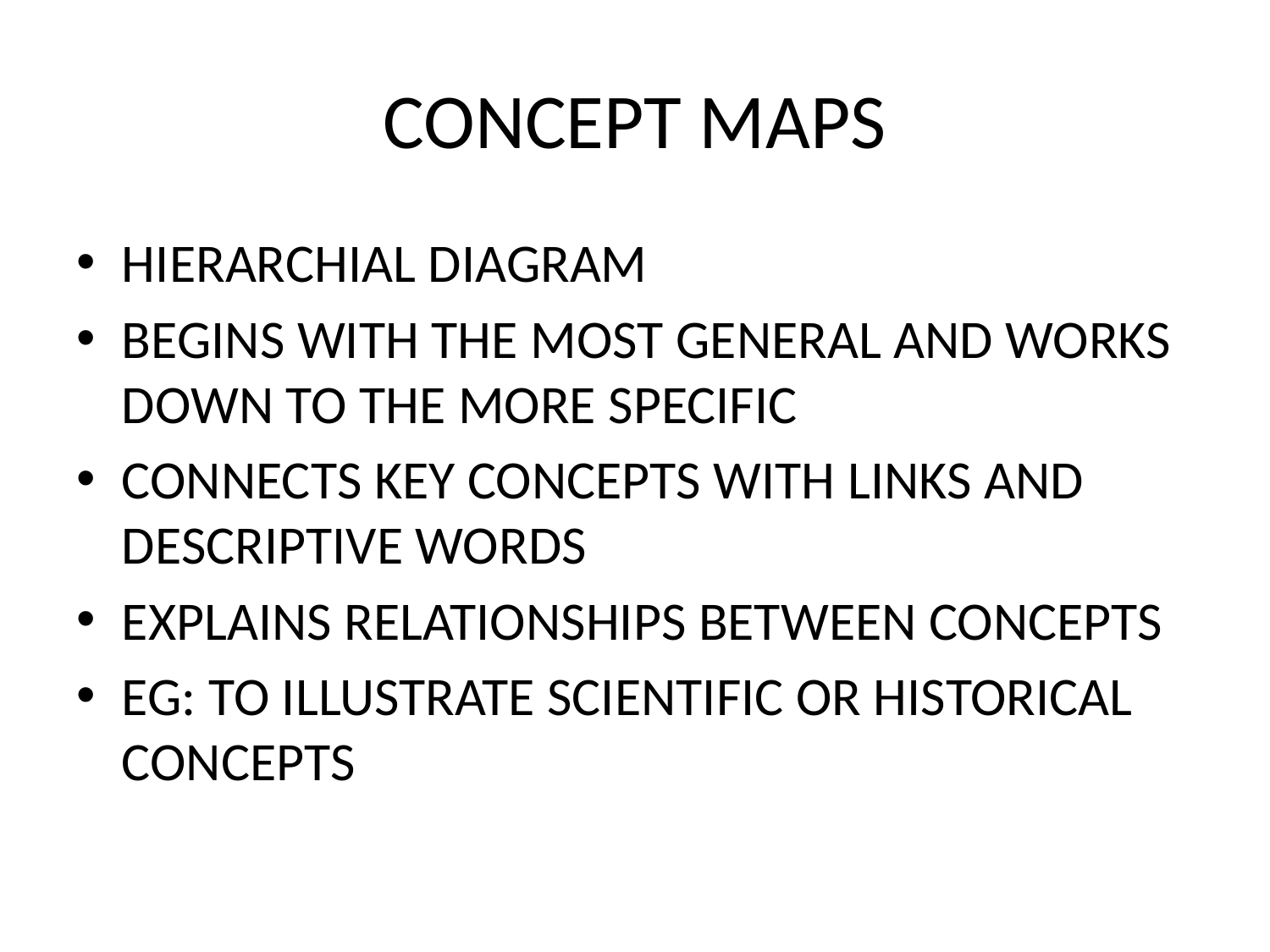

# CONCEPT MAPS
HIERARCHIAL DIAGRAM
BEGINS WITH THE MOST GENERAL AND WORKS DOWN TO THE MORE SPECIFIC
CONNECTS KEY CONCEPTS WITH LINKS AND DESCRIPTIVE WORDS
EXPLAINS RELATIONSHIPS BETWEEN CONCEPTS
EG: TO ILLUSTRATE SCIENTIFIC OR HISTORICAL CONCEPTS